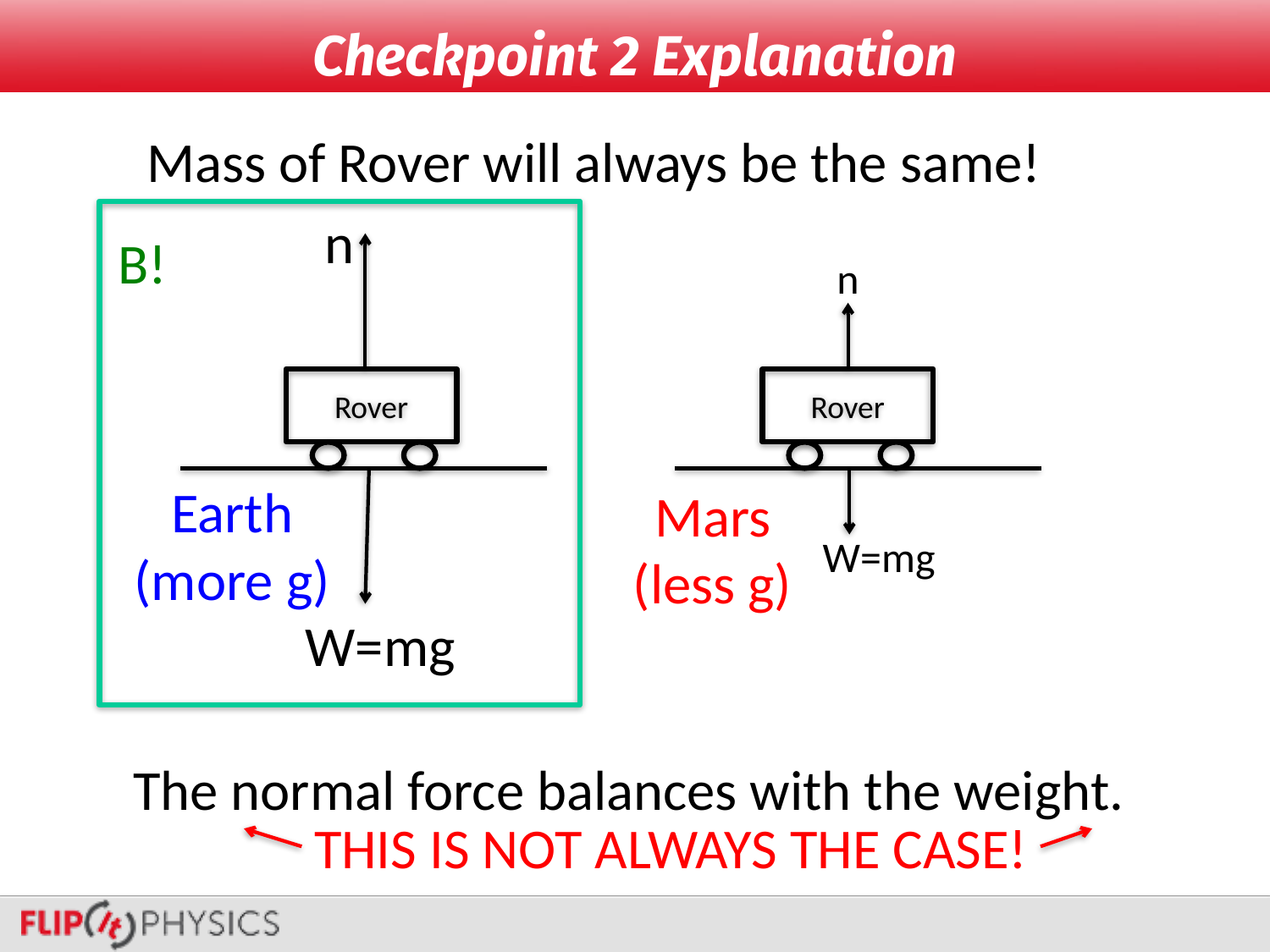

# Checkpoint 2 Explanation
Mass of Rover will always be the same!

n
B!
n
Rover
Rover

Earth
(more g)
Mars
(less g)
W=mg
W=mg
The normal force balances with the weight.
THIS IS NOT ALWAYS THE CASE!